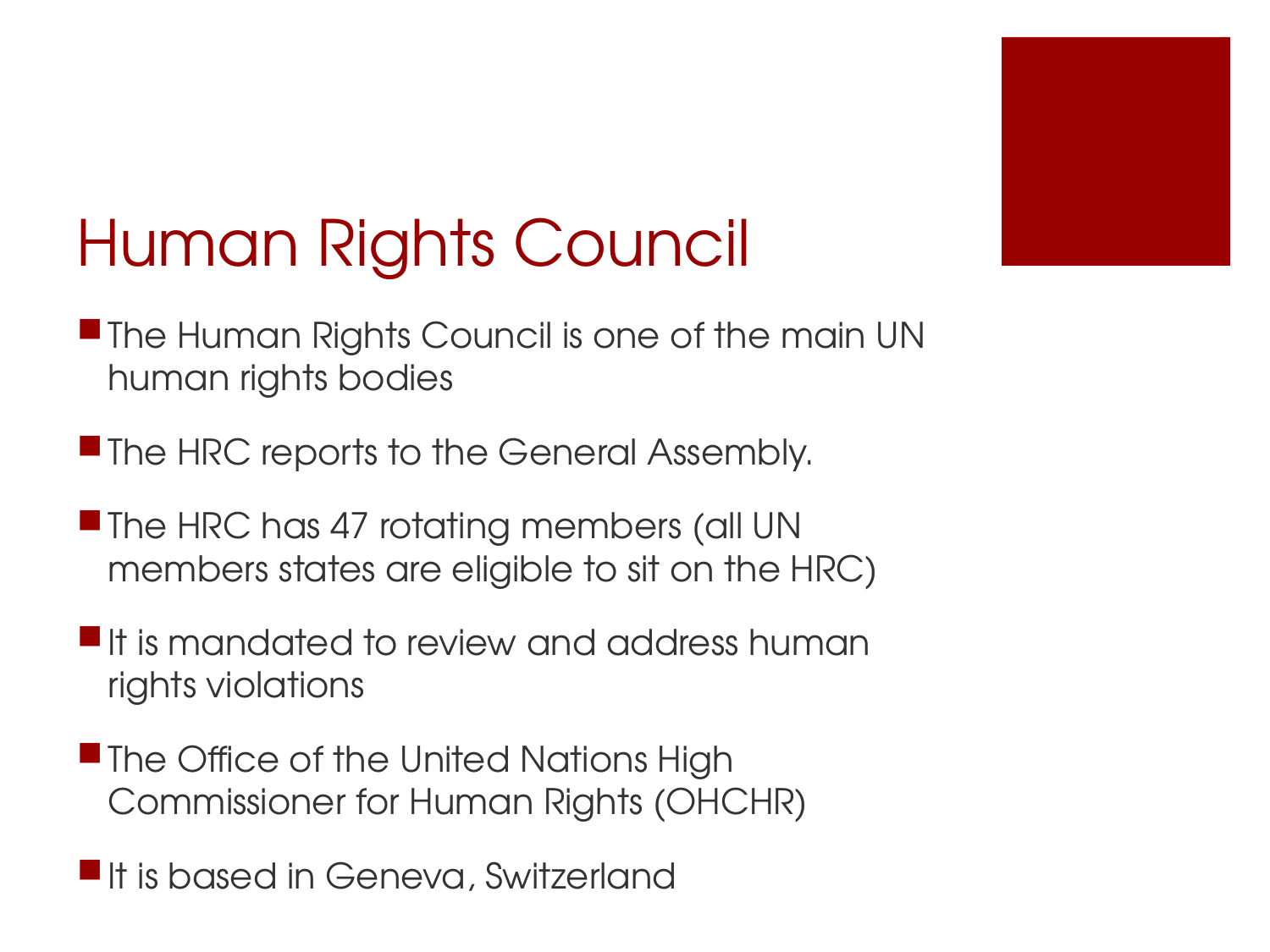

# Human Rights Council
The Human Rights Council is one of the main UN human rights bodies
The HRC reports to the General Assembly.
The HRC has 47 rotating members (all UN members states are eligible to sit on the HRC)
It is mandated to review and address human rights violations
The Office of the United Nations High Commissioner for Human Rights (OHCHR)
It is based in Geneva, Switzerland